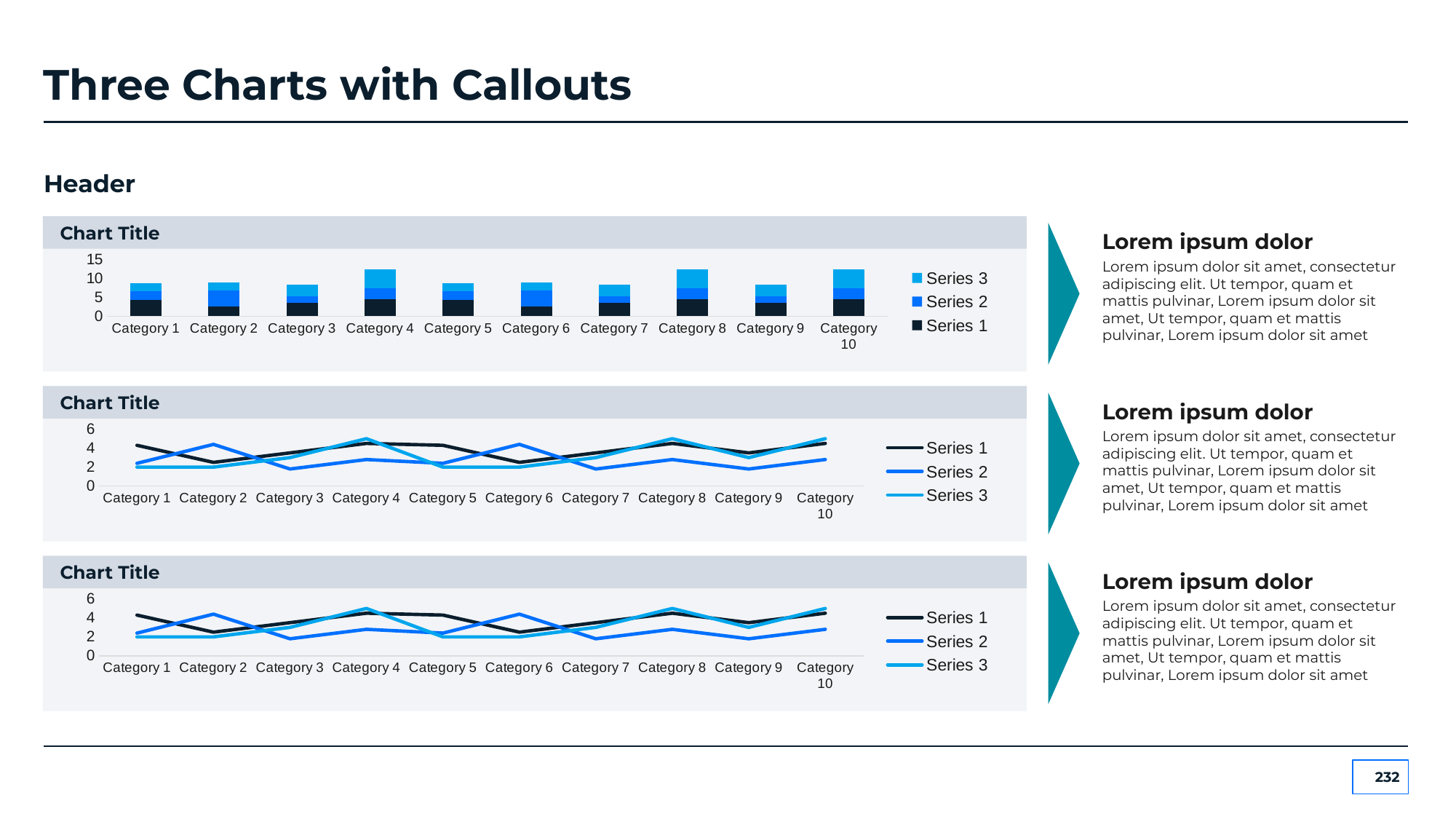

# Three Charts with Callouts
Header

Chart Title

### Chart

| Category | Series 1 | Series 2 | Series 3 |
|---|---|---|---|
| Category 1 | 4.3 | 2.4 | 2.0 |
| Category 2 | 2.5 | 4.4 | 2.0 |
| Category 3 | 3.5 | 1.8 | 3.0 |
| Category 4 | 4.5 | 2.8 | 5.0 |
| Category 5 | 4.3 | 2.4 | 2.0 |
| Category 6 | 2.5 | 4.4 | 2.0 |
| Category 7 | 3.5 | 1.8 | 3.0 |
| Category 8 | 4.5 | 2.8 | 5.0 |
| Category 9 | 3.5 | 1.8 | 3.0 |
| Category 10 | 4.5 | 2.8 | 5.0 |
Lorem ipsum dolor
Lorem ipsum dolor sit amet, consectetur adipiscing elit. Ut tempor, quam et mattis pulvinar, Lorem ipsum dolor sit amet, Ut tempor, quam et mattis pulvinar, Lorem ipsum dolor sit amet

Chart Title

### Chart

| Category | Series 1 | Series 2 | Series 3 |
|---|---|---|---|
| Category 1 | 4.3 | 2.4 | 2.0 |
| Category 2 | 2.5 | 4.4 | 2.0 |
| Category 3 | 3.5 | 1.8 | 3.0 |
| Category 4 | 4.5 | 2.8 | 5.0 |
| Category 5 | 4.3 | 2.4 | 2.0 |
| Category 6 | 2.5 | 4.4 | 2.0 |
| Category 7 | 3.5 | 1.8 | 3.0 |
| Category 8 | 4.5 | 2.8 | 5.0 |
| Category 9 | 3.5 | 1.8 | 3.0 |
| Category 10 | 4.5 | 2.8 | 5.0 |
Lorem ipsum dolor
Lorem ipsum dolor sit amet, consectetur adipiscing elit. Ut tempor, quam et mattis pulvinar, Lorem ipsum dolor sit amet, Ut tempor, quam et mattis pulvinar, Lorem ipsum dolor sit amet

Chart Title

### Chart

| Category | Series 1 | Series 2 | Series 3 |
|---|---|---|---|
| Category 1 | 4.3 | 2.4 | 2.0 |
| Category 2 | 2.5 | 4.4 | 2.0 |
| Category 3 | 3.5 | 1.8 | 3.0 |
| Category 4 | 4.5 | 2.8 | 5.0 |
| Category 5 | 4.3 | 2.4 | 2.0 |
| Category 6 | 2.5 | 4.4 | 2.0 |
| Category 7 | 3.5 | 1.8 | 3.0 |
| Category 8 | 4.5 | 2.8 | 5.0 |
| Category 9 | 3.5 | 1.8 | 3.0 |
| Category 10 | 4.5 | 2.8 | 5.0 |
Lorem ipsum dolor
Lorem ipsum dolor sit amet, consectetur adipiscing elit. Ut tempor, quam et mattis pulvinar, Lorem ipsum dolor sit amet, Ut tempor, quam et mattis pulvinar, Lorem ipsum dolor sit amet

232